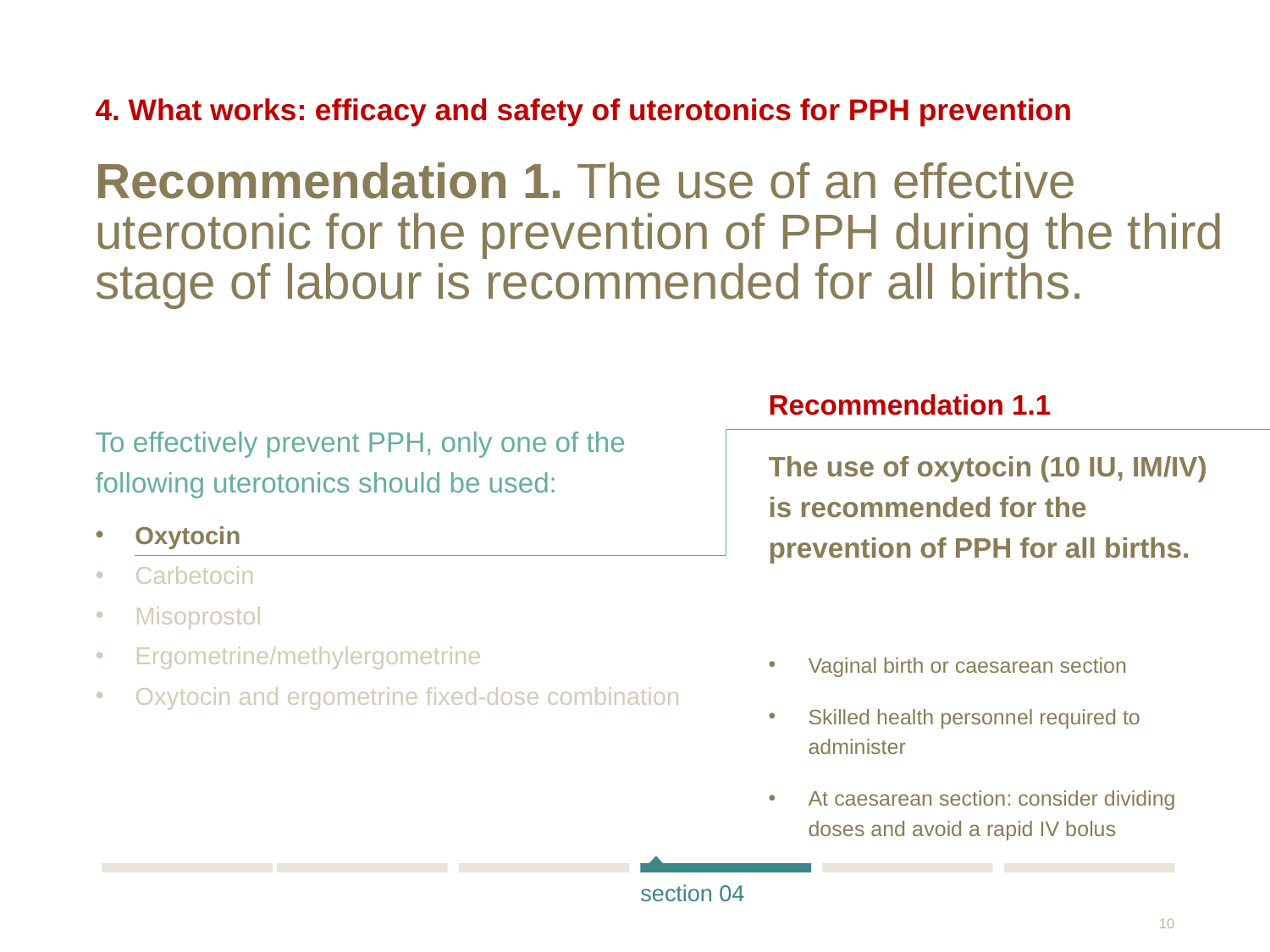

4. What works: efficacy and safety of uterotonics for PPH prevention
# Recommendation 1. The use of an effective uterotonic for the prevention of PPH during the third stage of labour is recommended for all births.
Recommendation 1.1
The use of oxytocin (10 IU, IM/IV) is recommended for the prevention of PPH for all births.

Vaginal birth or caesarean section
Skilled health personnel required to administer
At caesarean section: consider dividing doses and avoid a rapid IV bolus

To effectively prevent PPH, only one of the following uterotonics should be used:
Oxytocin
Carbetocin
Misoprostol
Ergometrine/methylergometrine
Oxytocin and ergometrine fixed-dose combination

section 04